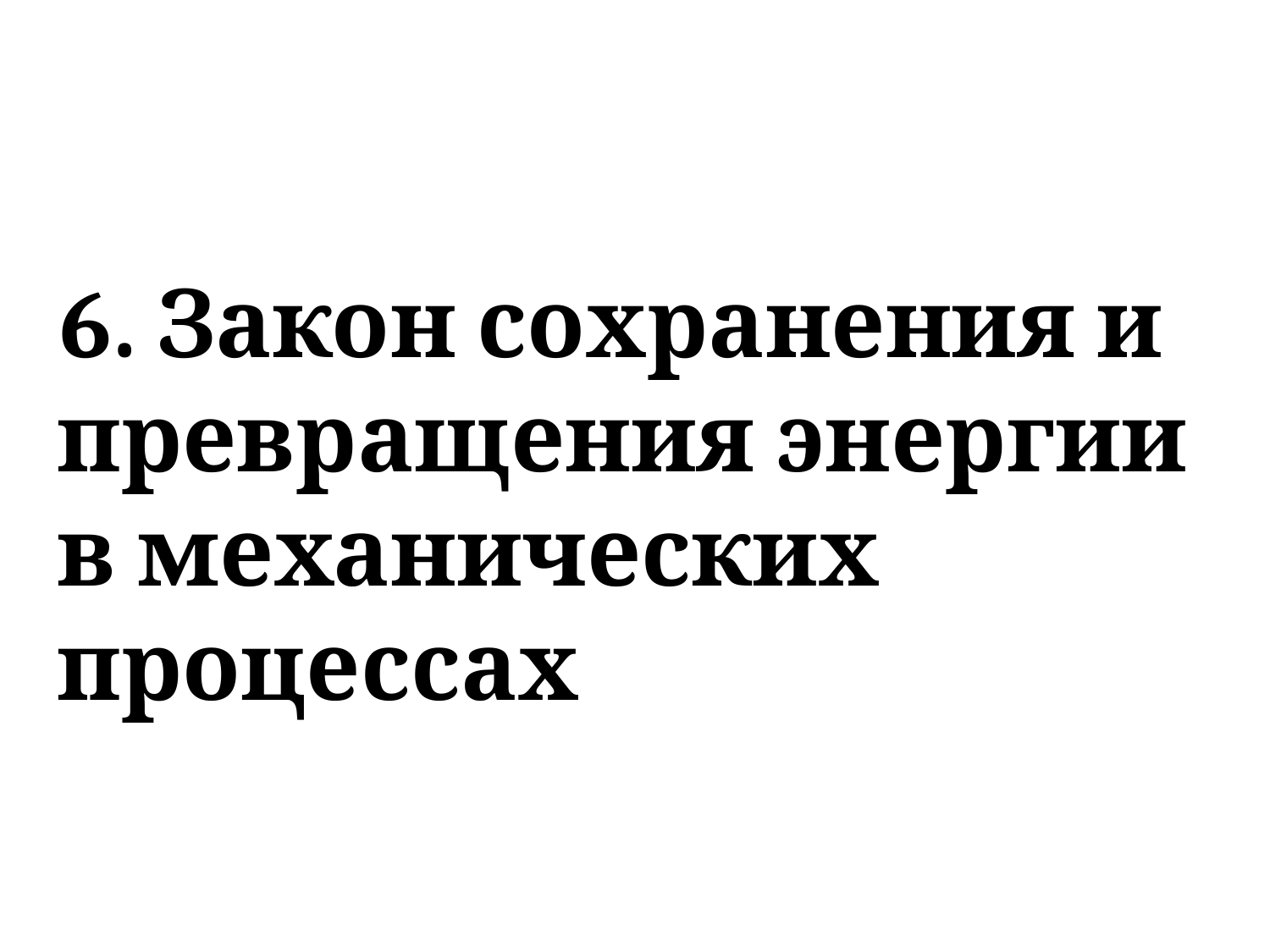

6. Закон сохранения и  превращения энергии в механических процессах